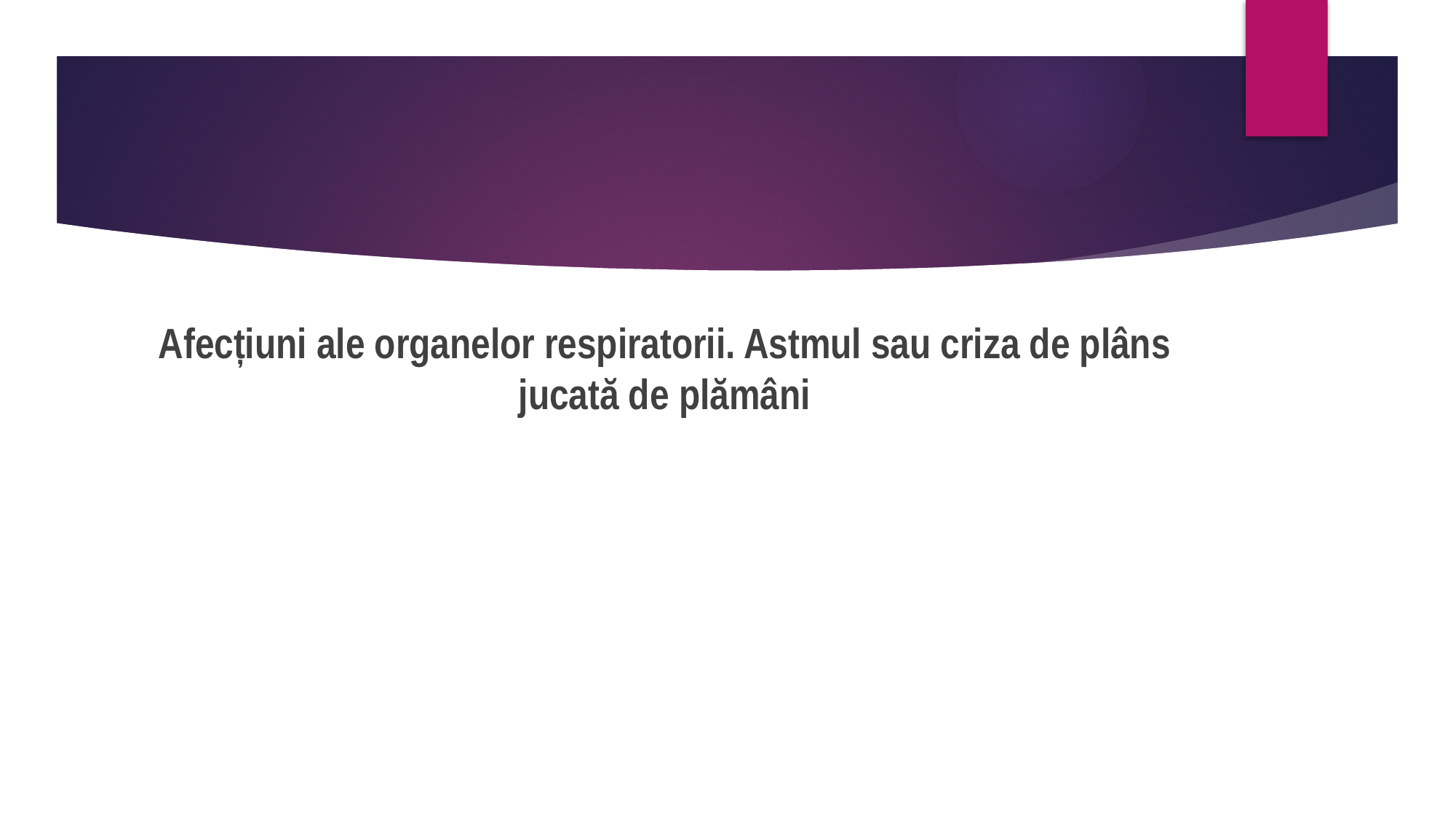

Afecțiuni ale organelor respiratorii. Astmul sau criza de plâns jucată de plămâni